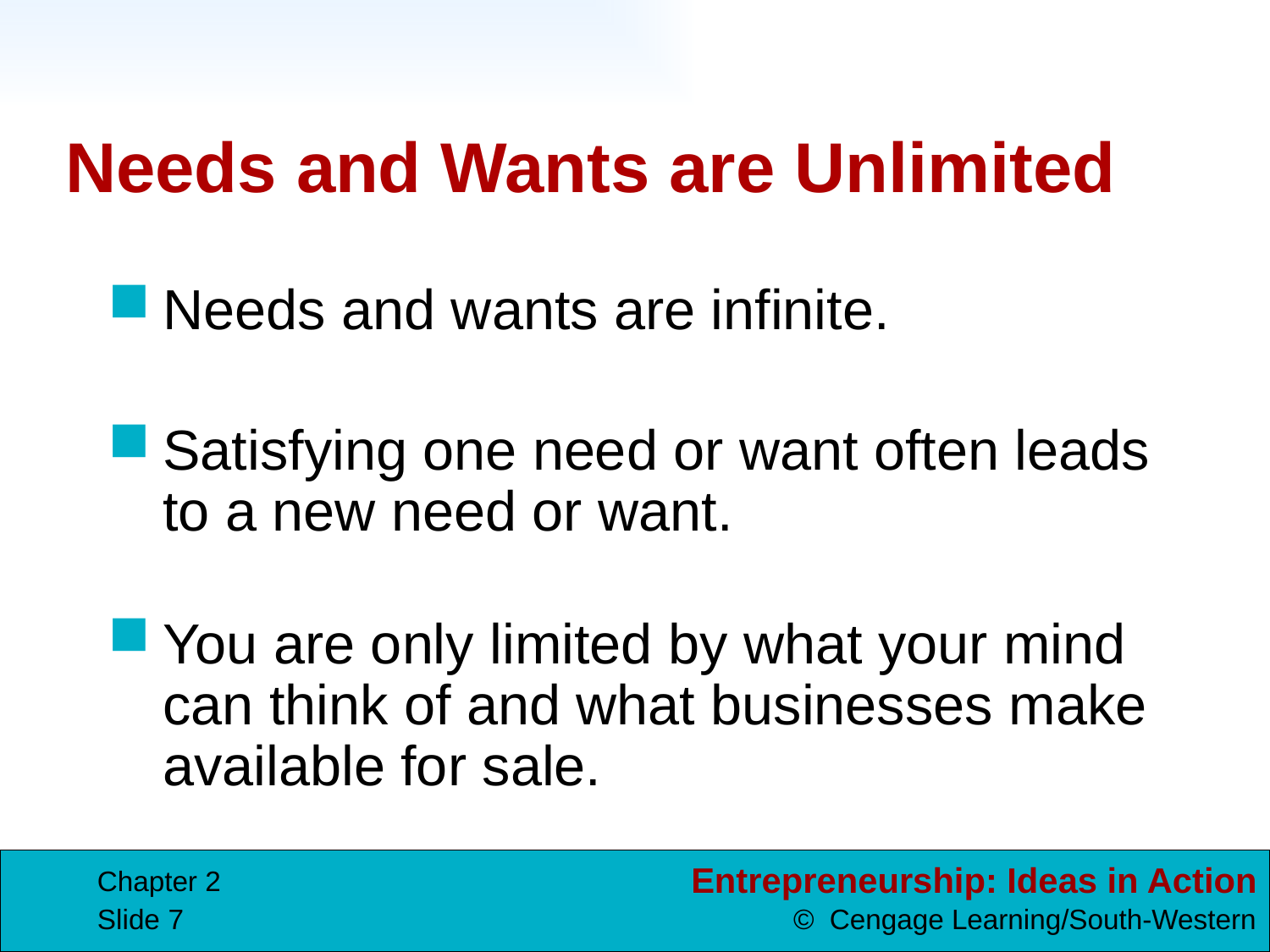

# Needs and Wants are Unlimited
Needs and wants are infinite.
Satisfying one need or want often leads to a new need or want.
You are only limited by what your mind can think of and what businesses make available for sale.
Chapter 2
Slide 7